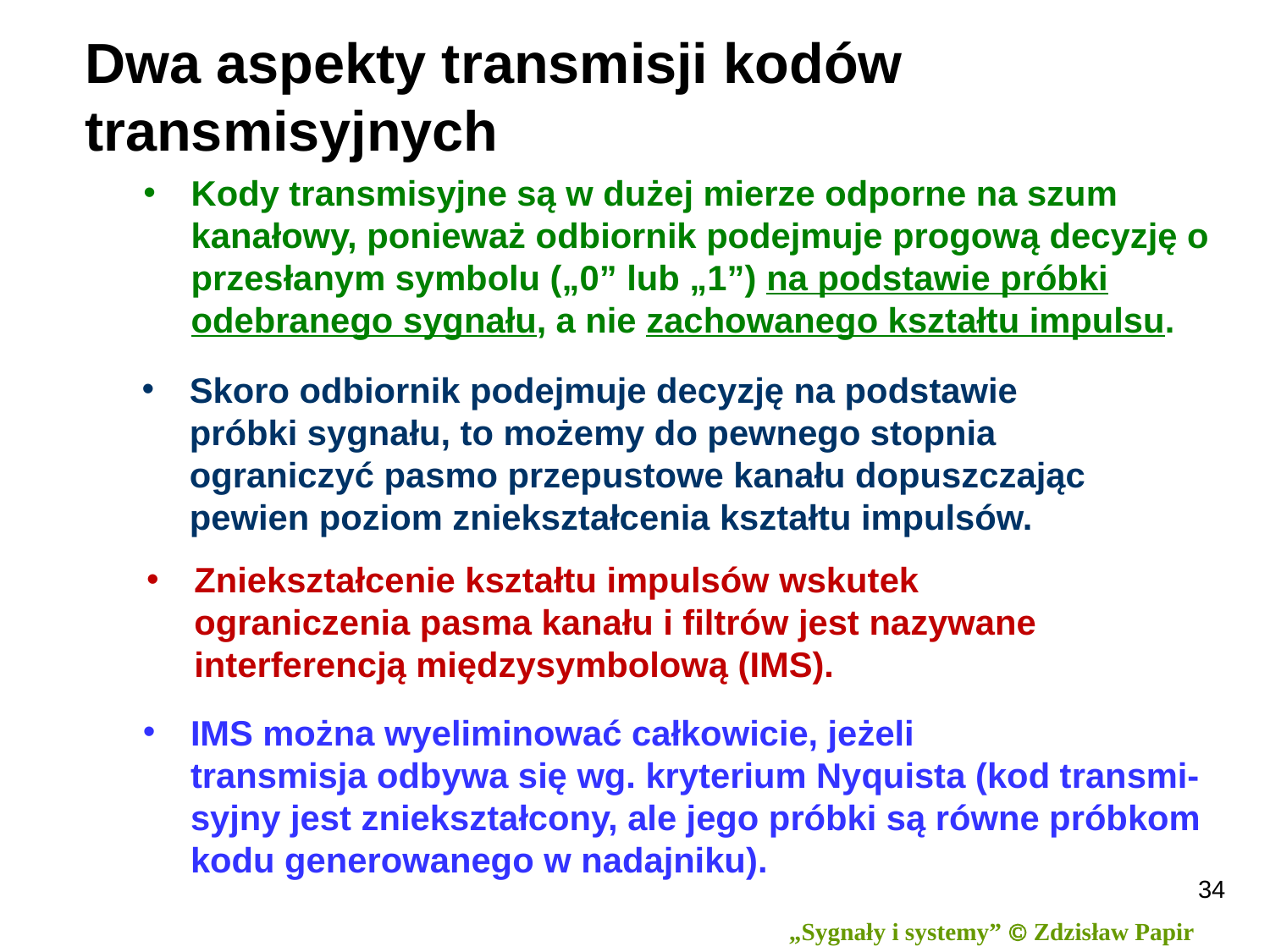

Dwa aspekty transmisji kodów transmisyjnych
Kody transmisyjne są w dużej mierze odporne na szum kanałowy, ponieważ odbiornik podejmuje progową decyzję o przesłanym symbolu („0” lub „1”) na podstawie próbki odebranego sygnału, a nie zachowanego kształtu impulsu.
Skoro odbiornik podejmuje decyzję na podstawie
próbki sygnału, to możemy do pewnego stopnia
ograniczyć pasmo przepustowe kanału dopuszczając
pewien poziom zniekształcenia kształtu impulsów.
Zniekształcenie kształtu impulsów wskutek
ograniczenia pasma kanału i filtrów jest nazywane
interferencją międzysymbolową (IMS).
IMS można wyeliminować całkowicie, jeżeli
transmisja odbywa się wg. kryterium Nyquista (kod transmi-
syjny jest zniekształcony, ale jego próbki są równe próbkom
kodu generowanego w nadajniku).
34
„Sygnały i systemy” © Zdzisław Papir